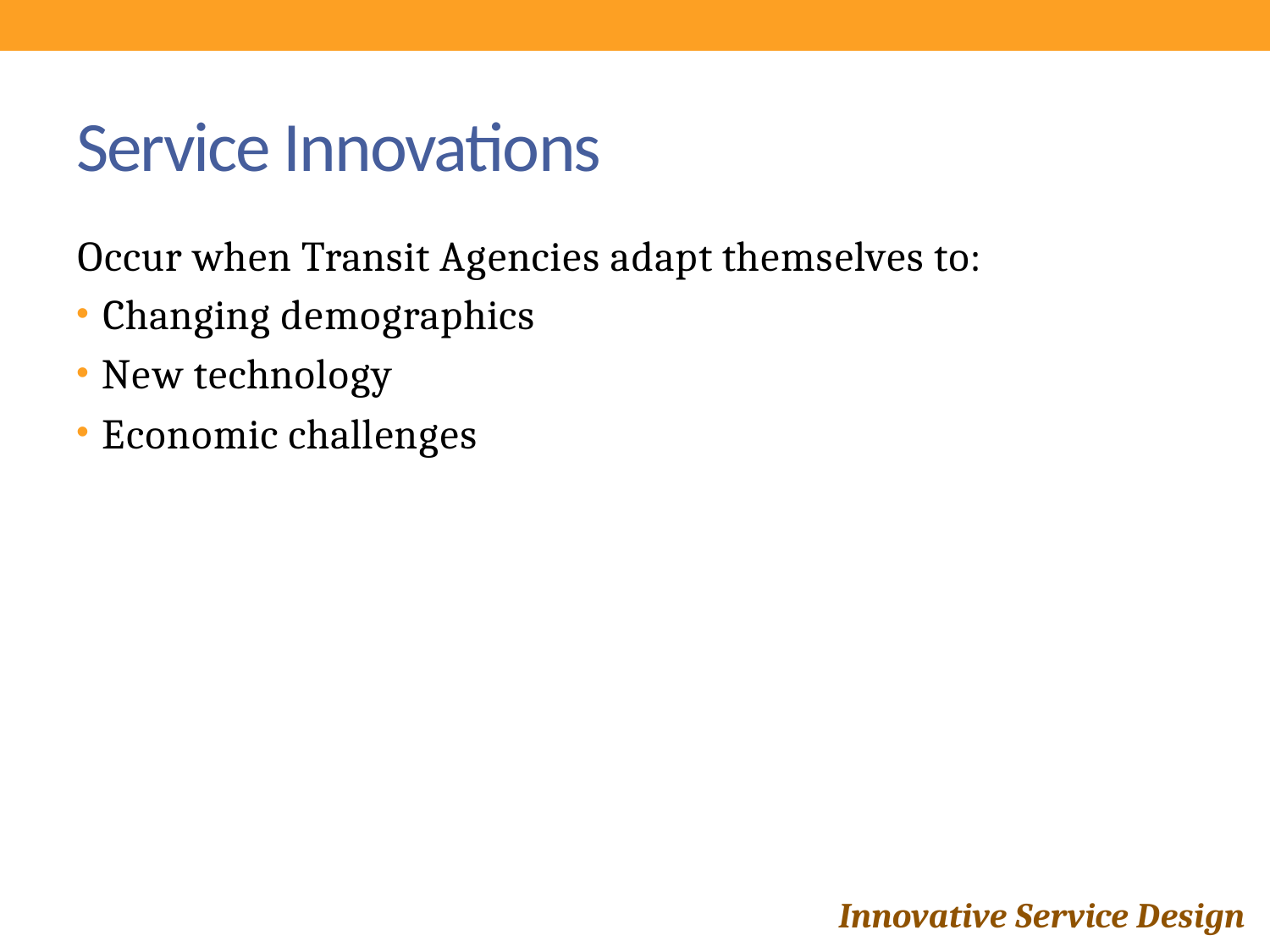

# Service Innovations
Occur when Transit Agencies adapt themselves to:
Changing demographics
New technology
Economic challenges
Innovative Service Design